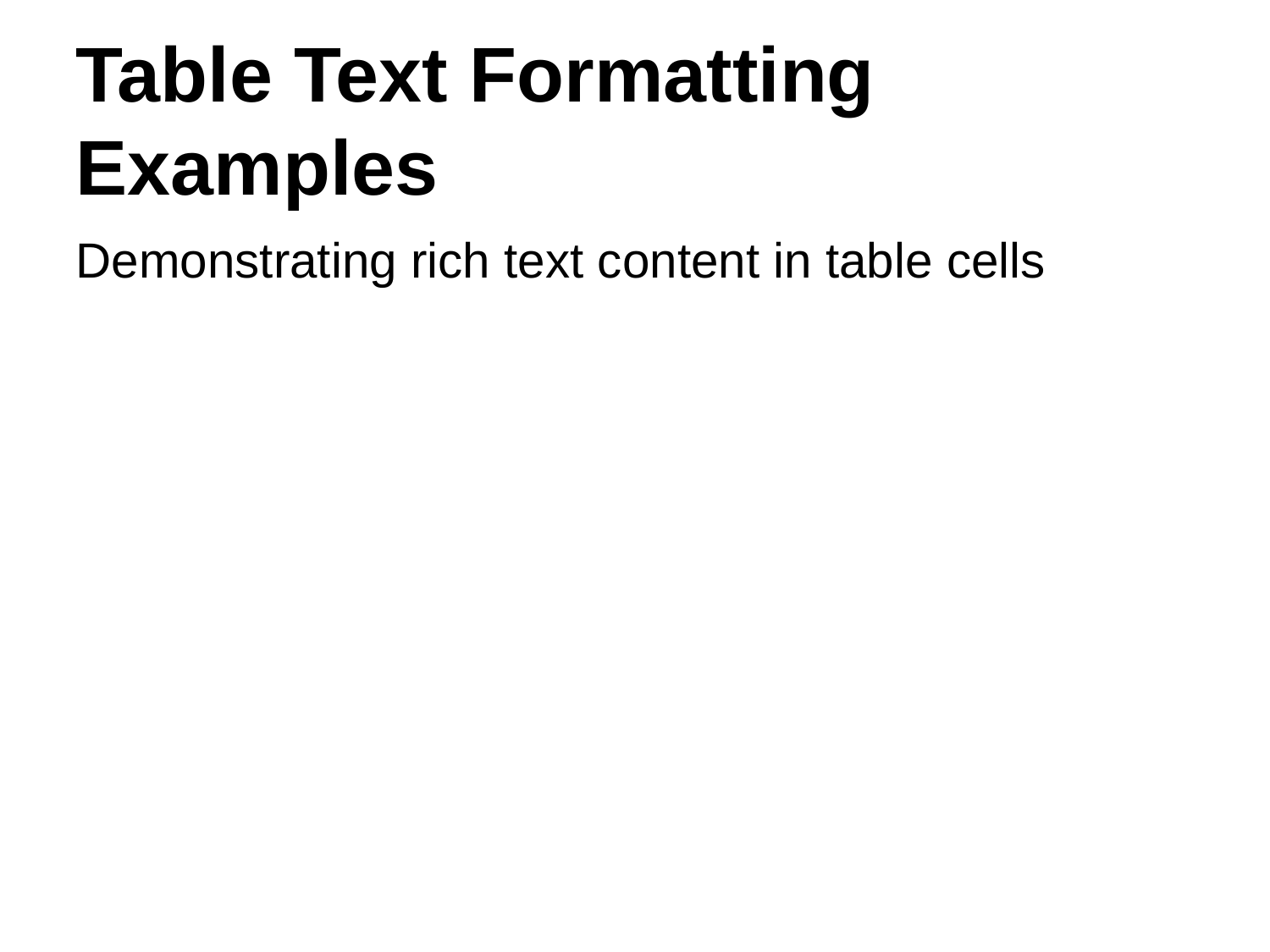

Table Text Formatting Examples
Demonstrating rich text content in table cells